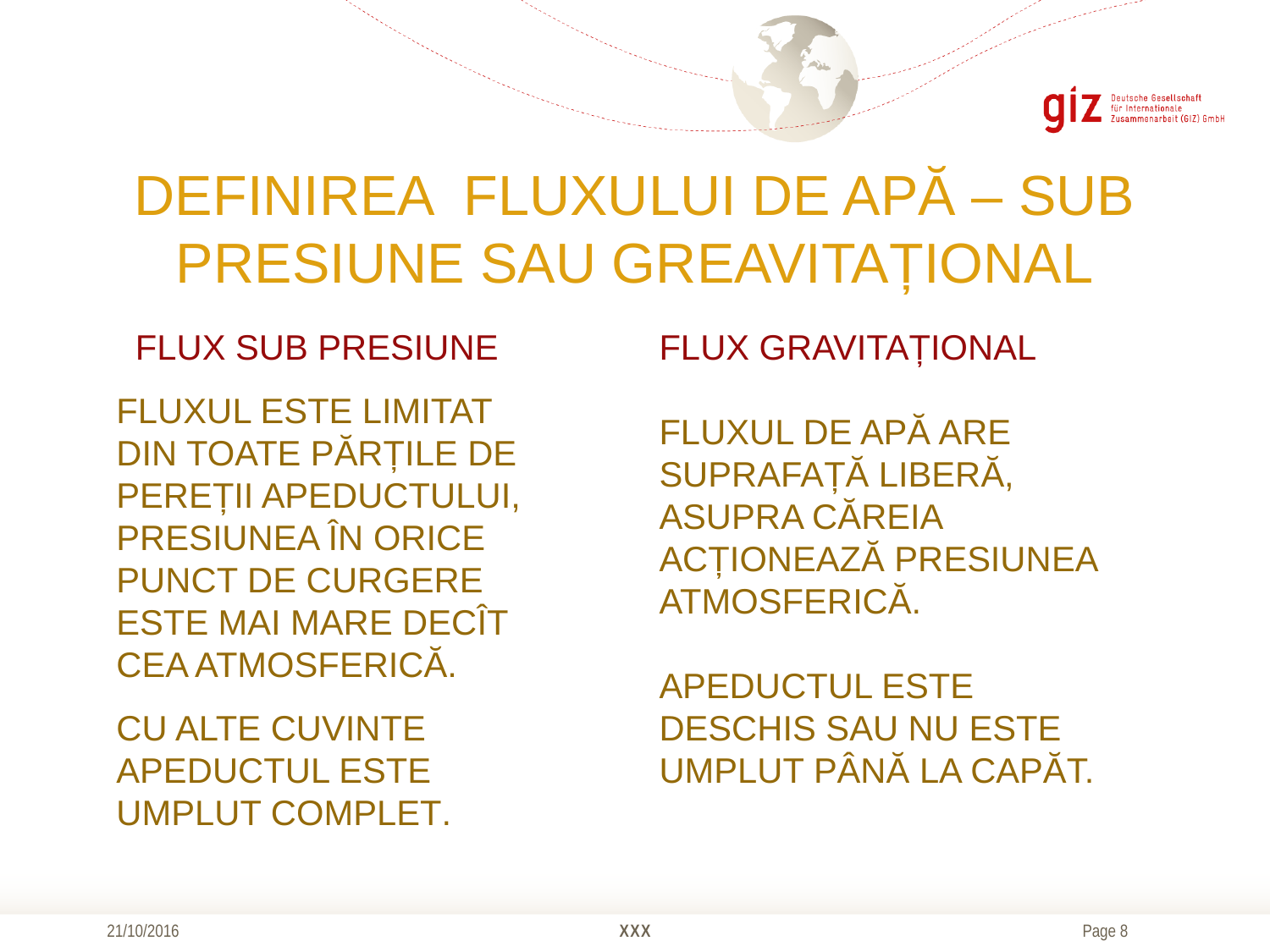

# DEFINIREA  FLUXULUI DE APĂ – SUB PRESIUNE SAU GREAVITAȚIONAL
FLUX SUB PRESIUNE
FLUXUL ESTE LIMITAT DIN TOATE PĂRȚILE DE PEREȚII APEDUCTULUI, PRESIUNEA ÎN ORICE PUNCT DE CURGERE ESTE MAI MARE DECÎT CEA ATMOSFERICĂ.
CU ALTE CUVINTE APEDUCTUL ESTE UMPLUT COMPLET.
FLUX GRAVITAȚIONAL

FLUXUL DE APĂ ARE SUPRAFAȚĂ LIBERĂ, ASUPRA CĂREIA ACȚIONEAZĂ PRESIUNEA ATMOSFERICĂ.

APEDUCTUL ESTE DESCHIS SAU NU ESTE UMPLUT PÂNĂ LA CAPĂT.
21/10/2016
XXX